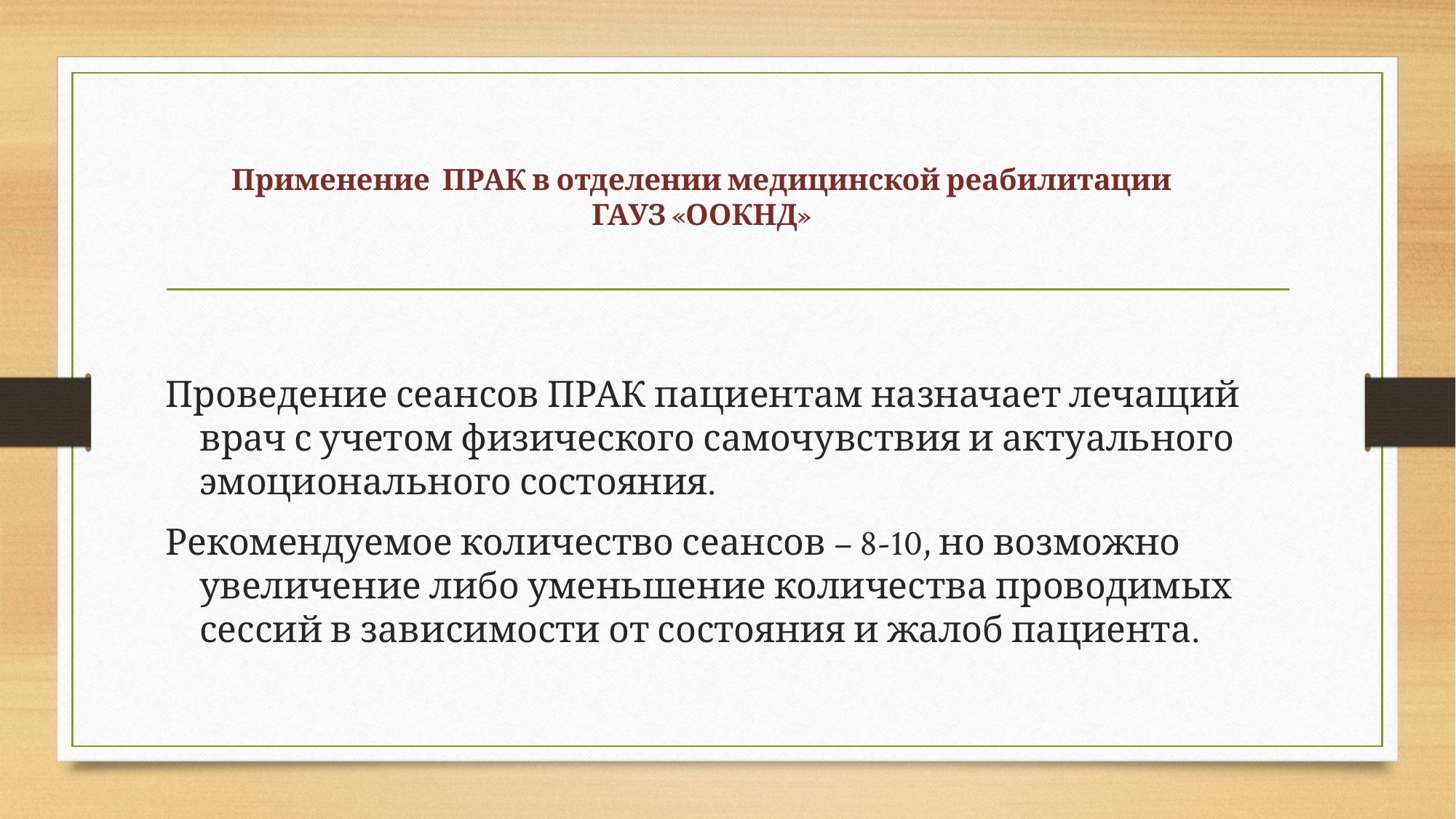

# Применение  ПРАК в отделении медицинской реабилитации ГАУЗ «ООКНД»

Проведение сеансов ПРАК пациентам назначает лечащий врач с учетом физического самочувствия и актуального эмоционального состояния.
Рекомендуемое количество сеансов – 8-10, но возможно увеличение либо уменьшение количества проводимых сессий в зависимости от состояния и жалоб пациента.